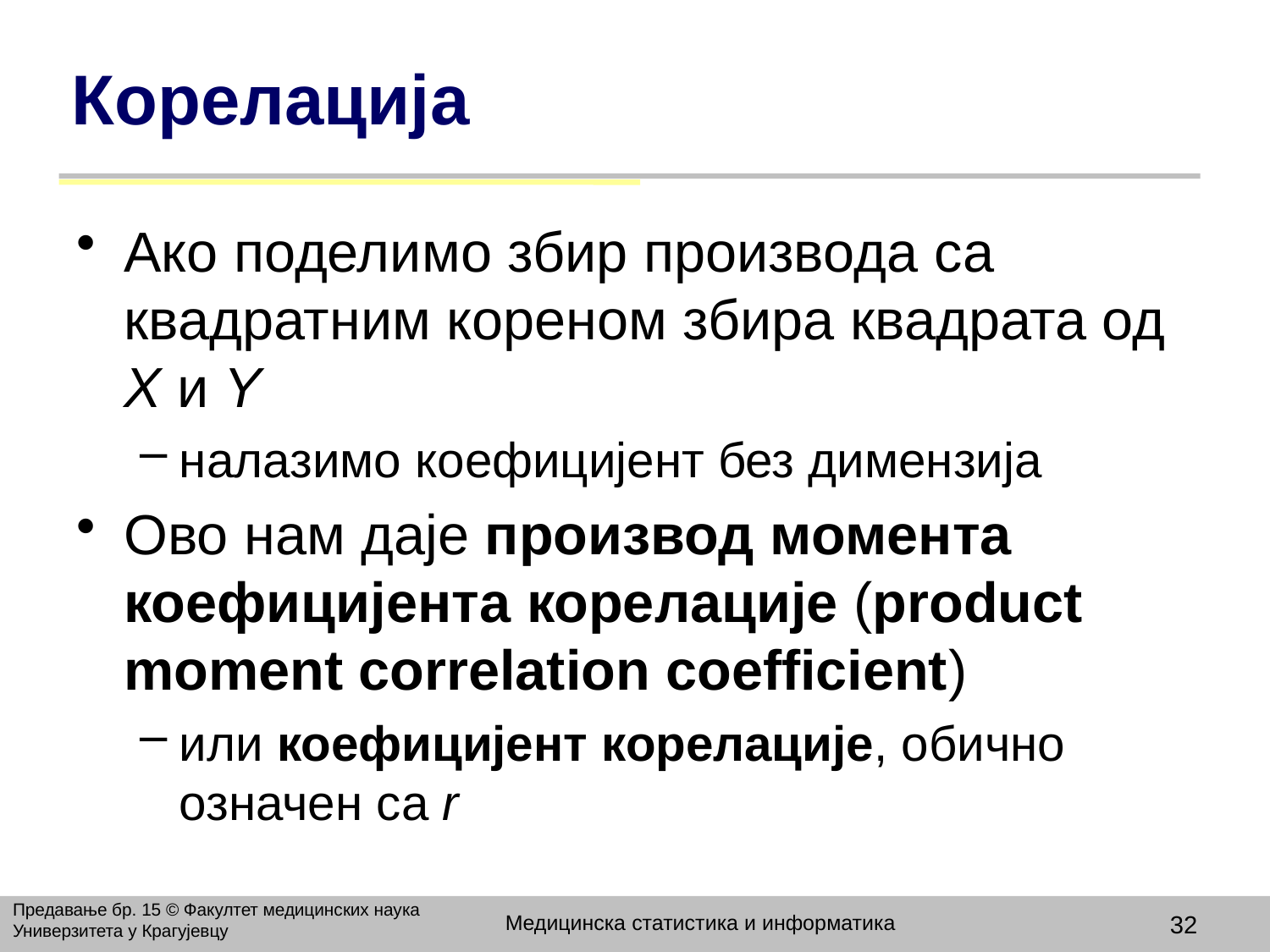

# Корелација
Ако поделимо збир производа са квадратним кореном збира квадрата од X и Y
налазимо коефицијент без димензија
Oво нам даје производ момента коефицијента корелације (product moment correlation coefficient)
или коефицијент корелације, обично означен са r
Предавање бр. 15 © Факултет медицинских наука Универзитета у Крагујевцу
Медицинска статистика и информатика
32